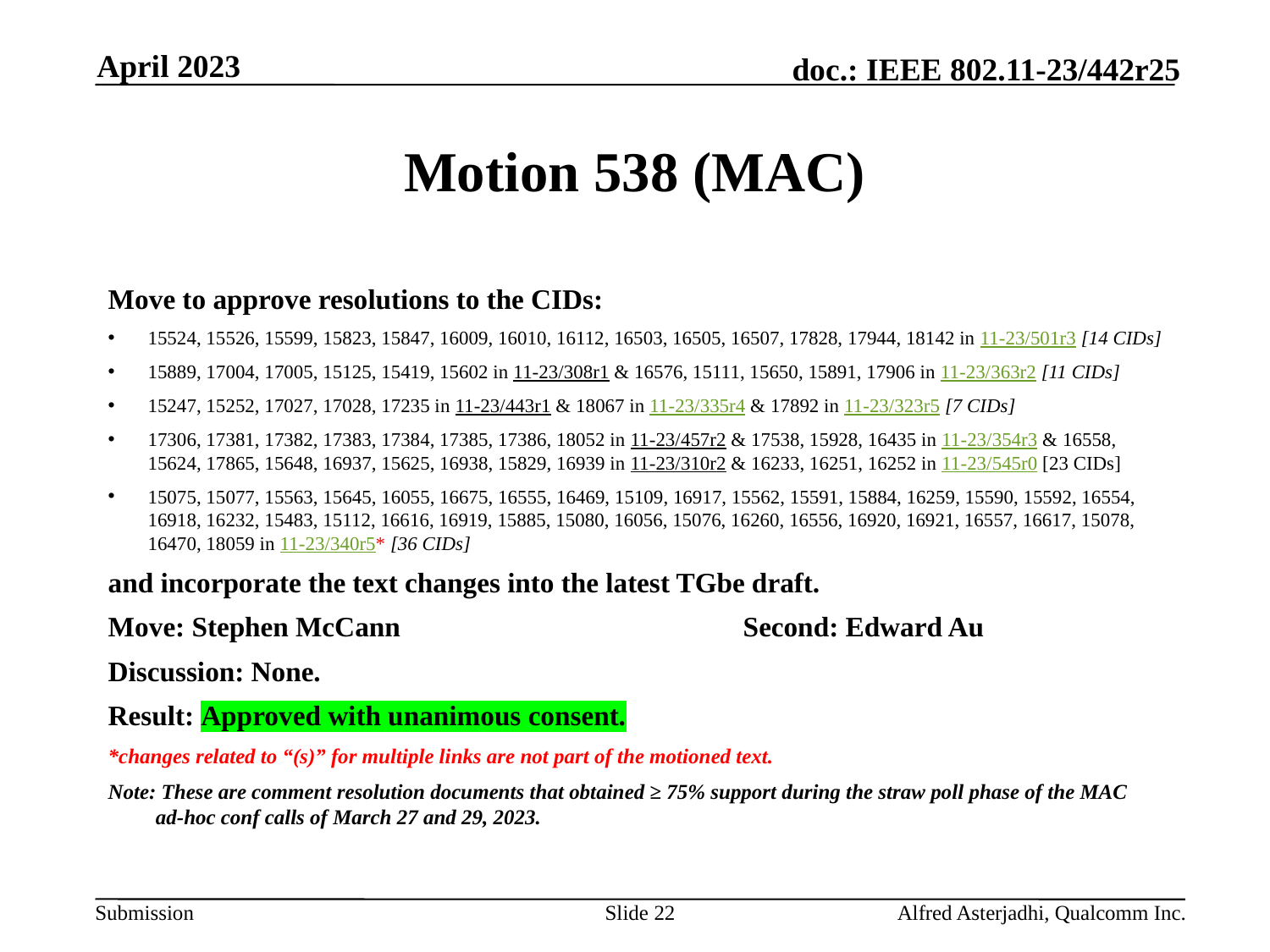

April 2023
# Motion 538 (MAC)
Move to approve resolutions to the CIDs:
15524, 15526, 15599, 15823, 15847, 16009, 16010, 16112, 16503, 16505, 16507, 17828, 17944, 18142 in 11-23/501r3 [14 CIDs]
15889, 17004, 17005, 15125, 15419, 15602 in 11-23/308r1 & 16576, 15111, 15650, 15891, 17906 in 11-23/363r2 [11 CIDs]
15247, 15252, 17027, 17028, 17235 in 11-23/443r1 & 18067 in 11-23/335r4 & 17892 in 11-23/323r5 [7 CIDs]
17306, 17381, 17382, 17383, 17384, 17385, 17386, 18052 in 11-23/457r2 & 17538, 15928, 16435 in 11-23/354r3 & 16558, 15624, 17865, 15648, 16937, 15625, 16938, 15829, 16939 in 11-23/310r2 & 16233, 16251, 16252 in 11-23/545r0 [23 CIDs]
15075, 15077, 15563, 15645, 16055, 16675, 16555, 16469, 15109, 16917, 15562, 15591, 15884, 16259, 15590, 15592, 16554, 16918, 16232, 15483, 15112, 16616, 16919, 15885, 15080, 16056, 15076, 16260, 16556, 16920, 16921, 16557, 16617, 15078, 16470, 18059 in 11-23/340r5* [36 CIDs]
and incorporate the text changes into the latest TGbe draft.
Move: Stephen McCann			Second: Edward Au
Discussion: None.
Result: Approved with unanimous consent.
*changes related to “(s)” for multiple links are not part of the motioned text.
Note: These are comment resolution documents that obtained ≥ 75% support during the straw poll phase of the MAC ad-hoc conf calls of March 27 and 29, 2023.
Slide 22
Alfred Asterjadhi, Qualcomm Inc.